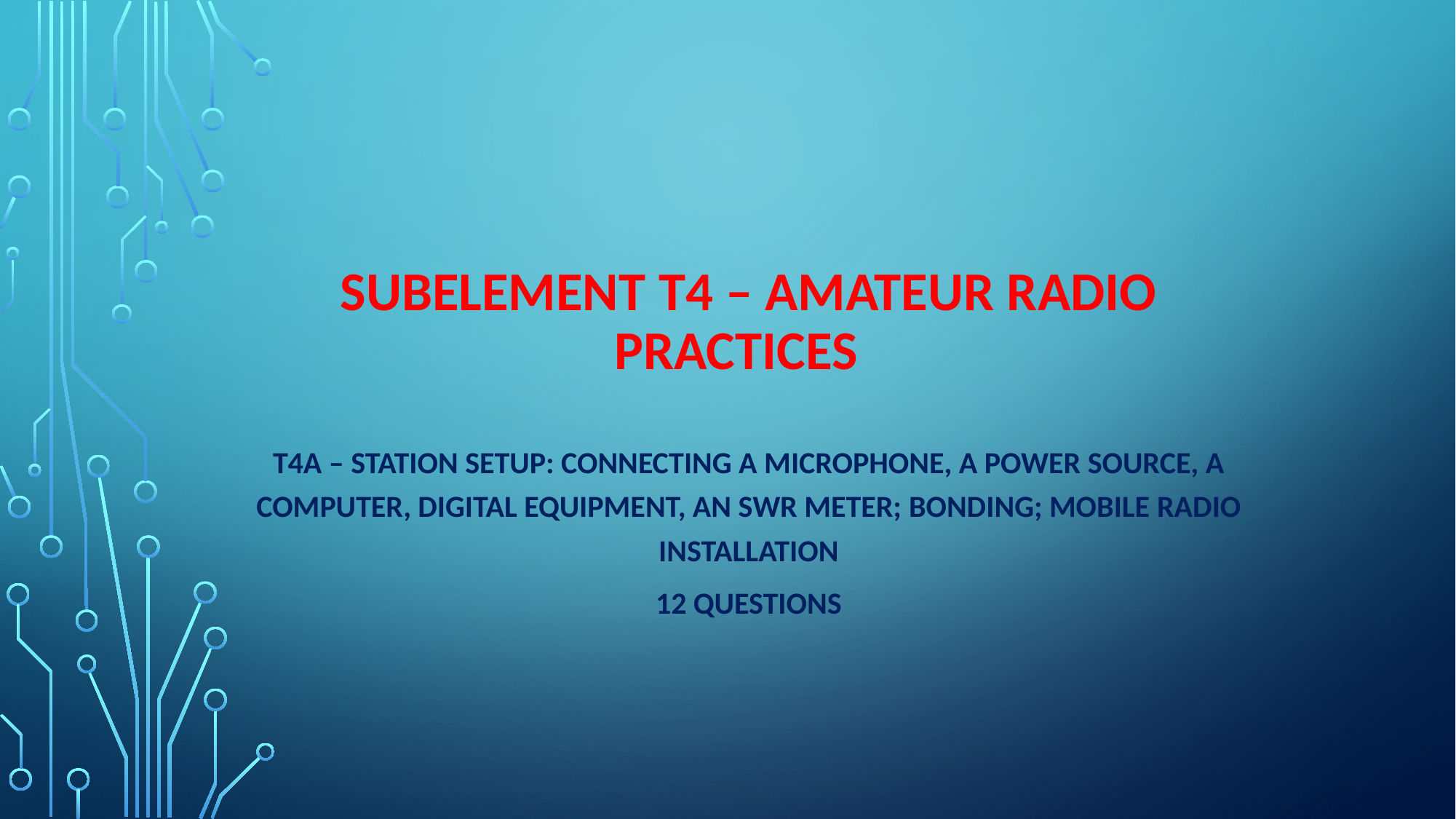

# SUBELEMENT T4 – AMATEUR RADIO PRACTICES
T4A – Station setup: connecting a microphone, a power source, a computer, digital equipment, an SWR meter; bonding; Mobile radio installation
12 Questions